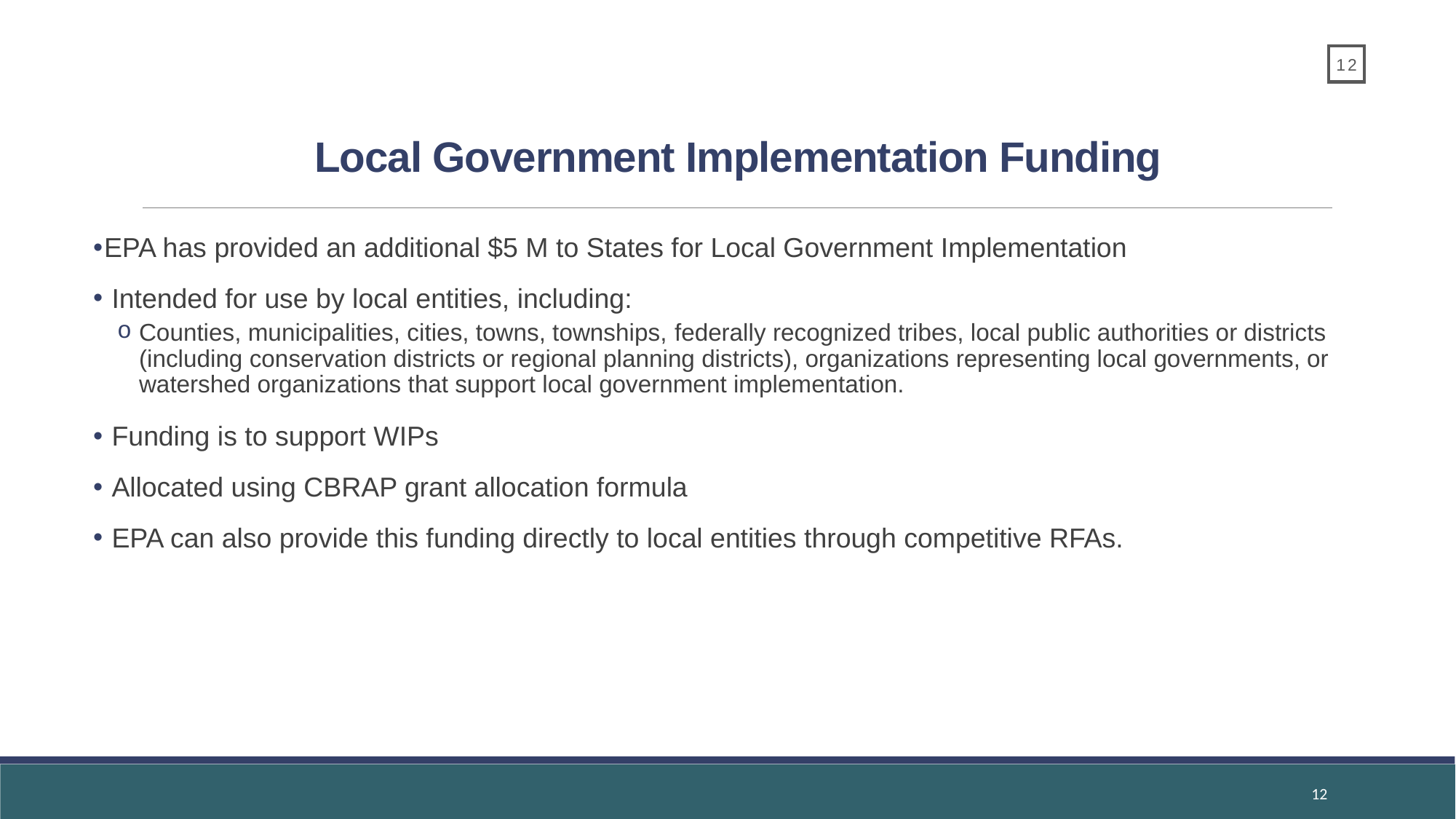

# Local Government Implementation Funding
EPA has provided an additional $5 M to States for Local Government Implementation
 Intended for use by local entities, including:
Counties, municipalities, cities, towns, townships, federally recognized tribes, local public authorities or districts (including conservation districts or regional planning districts), organizations representing local governments, or watershed organizations that support local government implementation.
 Funding is to support WIPs
 Allocated using CBRAP grant allocation formula
 EPA can also provide this funding directly to local entities through competitive RFAs.

12